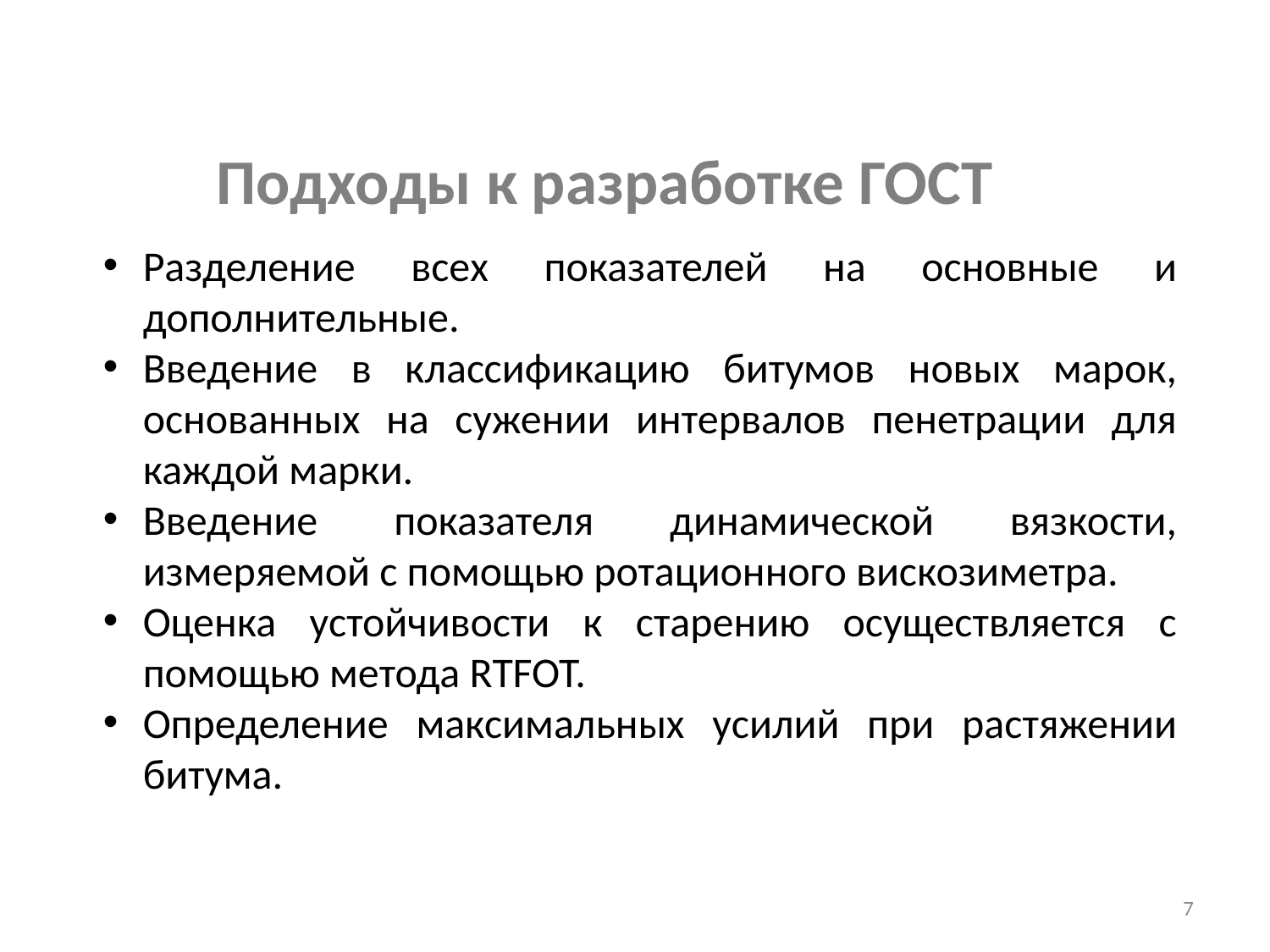

# Подходы к разработке ГОСТ
Разделение всех показателей на основные и дополнительные.
Введение в классификацию битумов новых марок, основанных на сужении интервалов пенетрации для каждой марки.
Введение показателя динамической вязкости, измеряемой с помощью ротационного вискозиметра.
Оценка устойчивости к старению осуществляется с помощью метода RTFOT.
Определение максимальных усилий при растяжении битума.

7